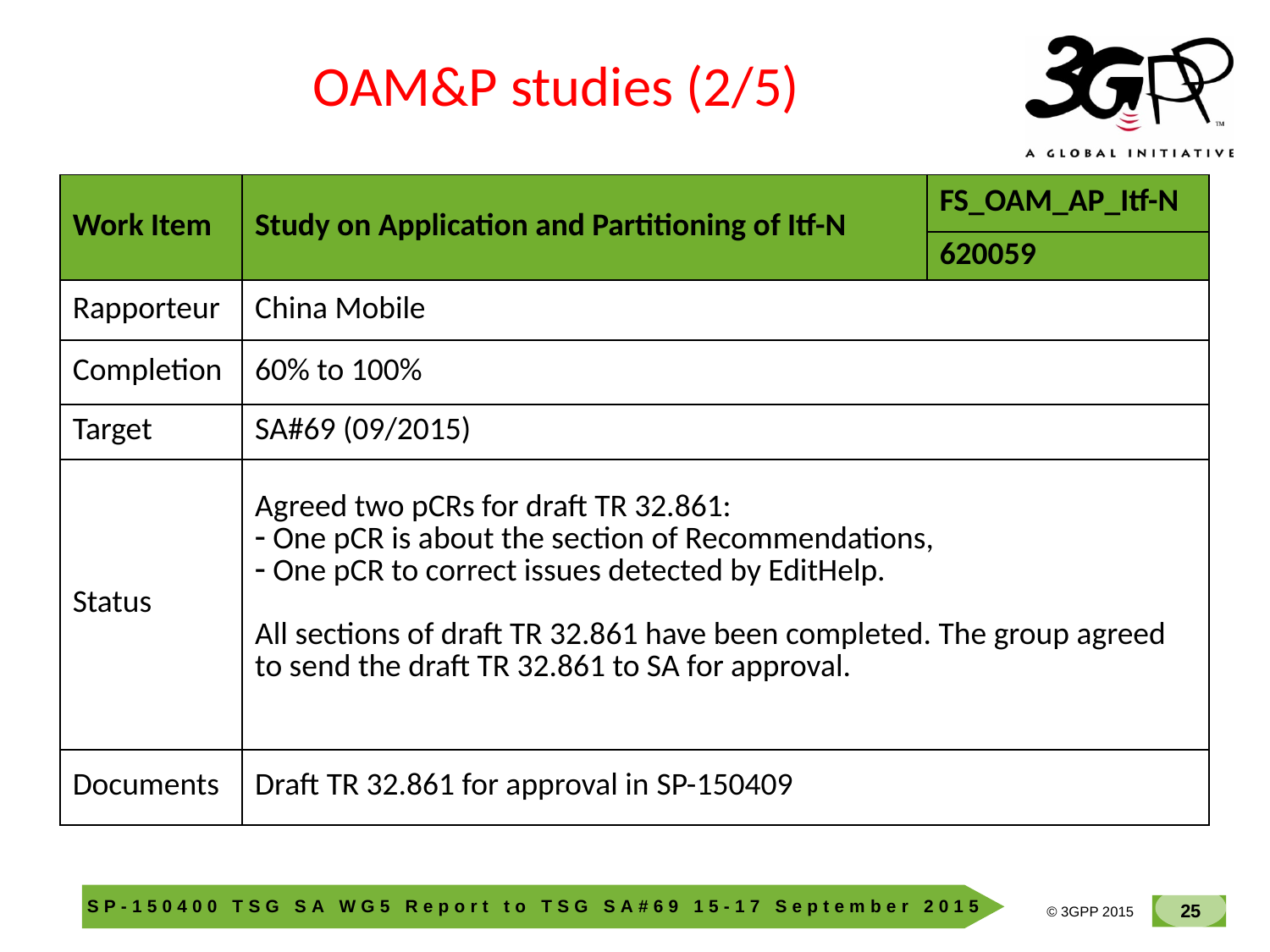

OAM&P studies (2/5)
| Work Item | Study on Application and Partitioning of Itf-N | FS\_OAM\_AP\_Itf-N |
| --- | --- | --- |
|  |  | 620059 |
| Rapporteur | China Mobile |  |
| Completion | 60% to 100% |  |
| Target | SA#69 (09/2015) |  |
| Status | Agreed two pCRs for draft TR 32.861: One pCR is about the section of Recommendations, One pCR to correct issues detected by EditHelp. All sections of draft TR 32.861 have been completed. The group agreed to send the draft TR 32.861 to SA for approval. |  |
| Documents | Draft TR 32.861 for approval in SP-150409 |  |